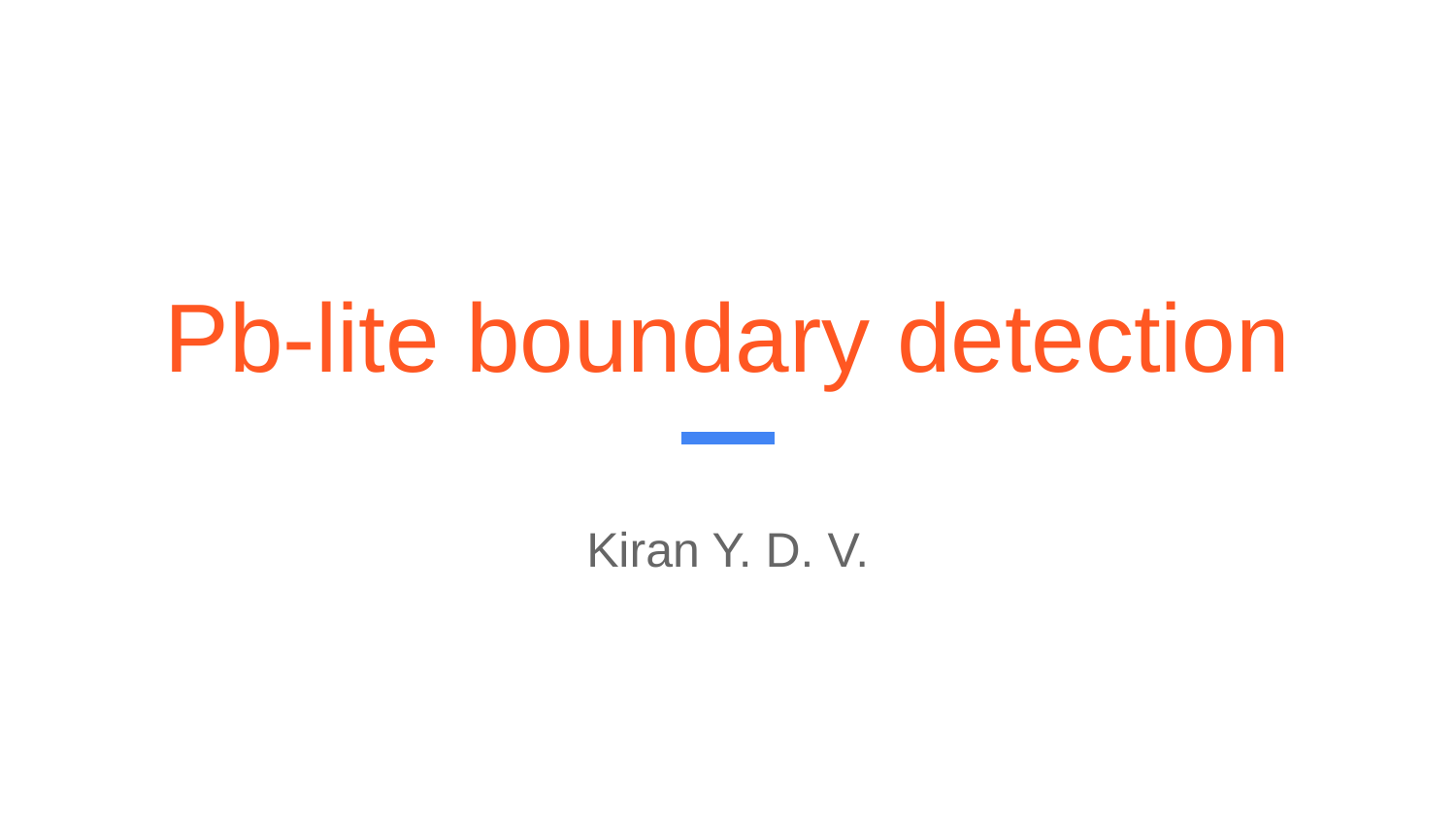

# Pb-lite boundary detection
Kiran Y. D. V.